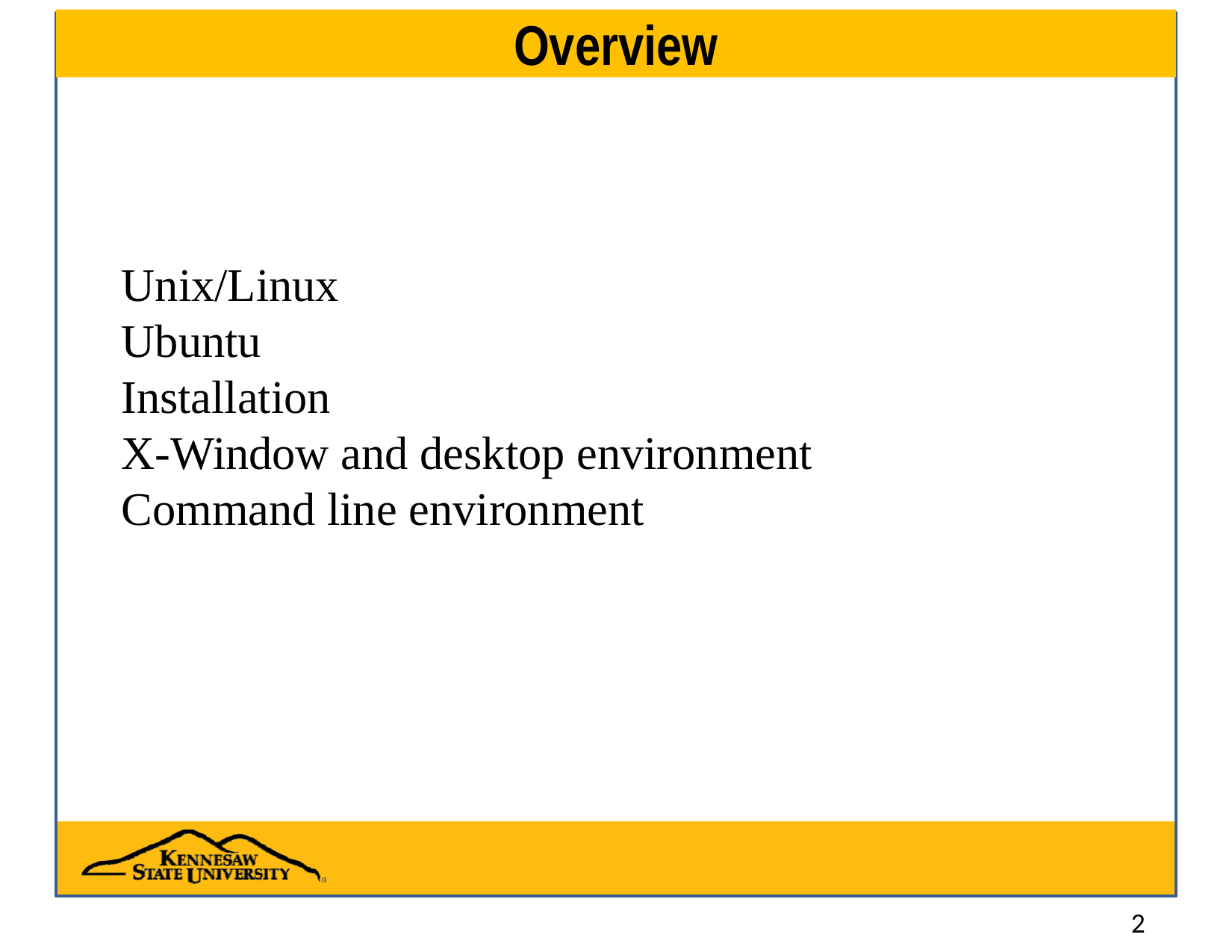

# Overview
Unix/Linux
Ubuntu
Installation
X-Window and desktop environment
Command line environment